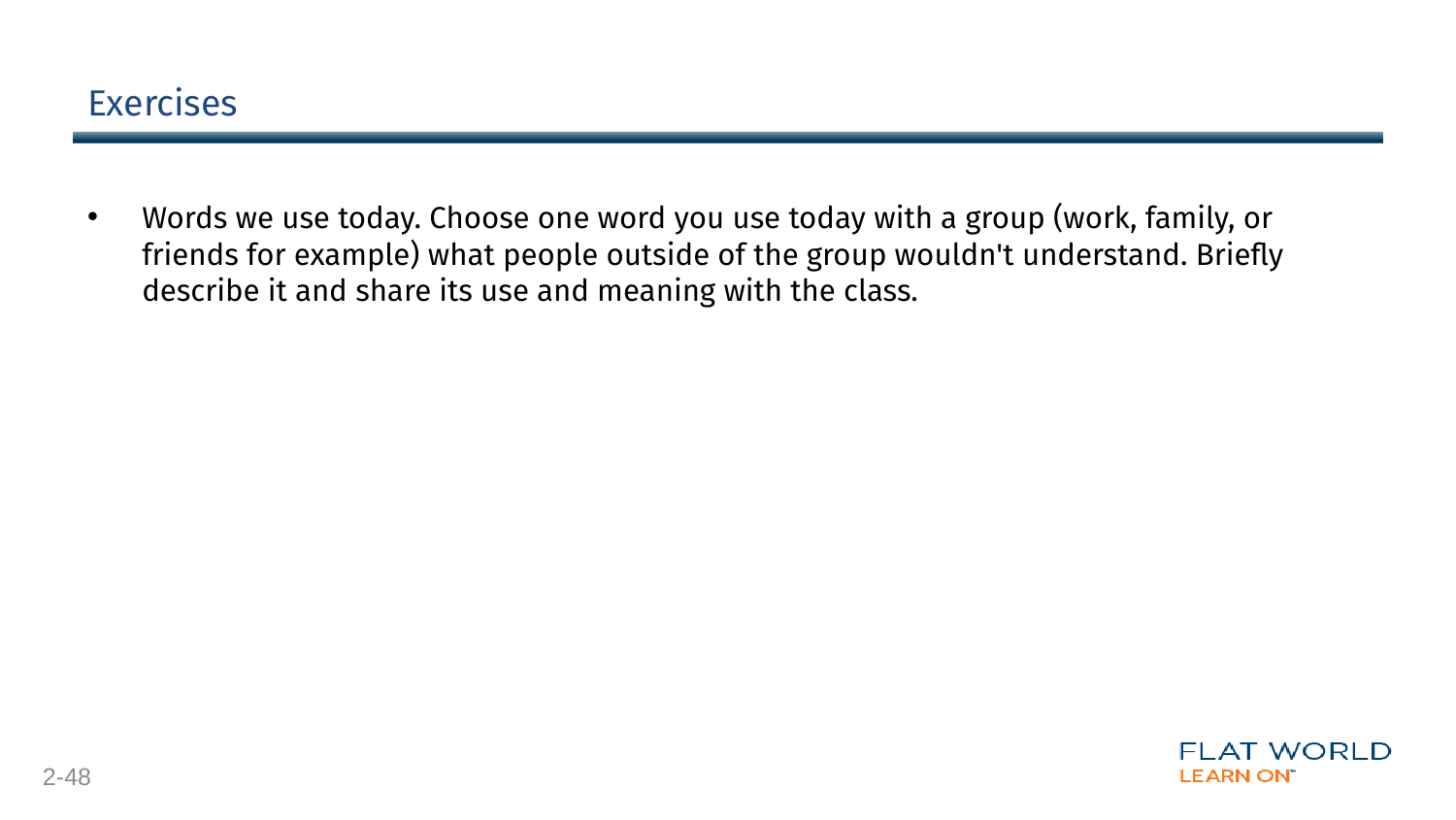

# Exercises
Words we use today. Choose one word you use today with a group (work, family, or friends for example) what people outside of the group wouldn't understand. Briefly describe it and share its use and meaning with the class.
2-48